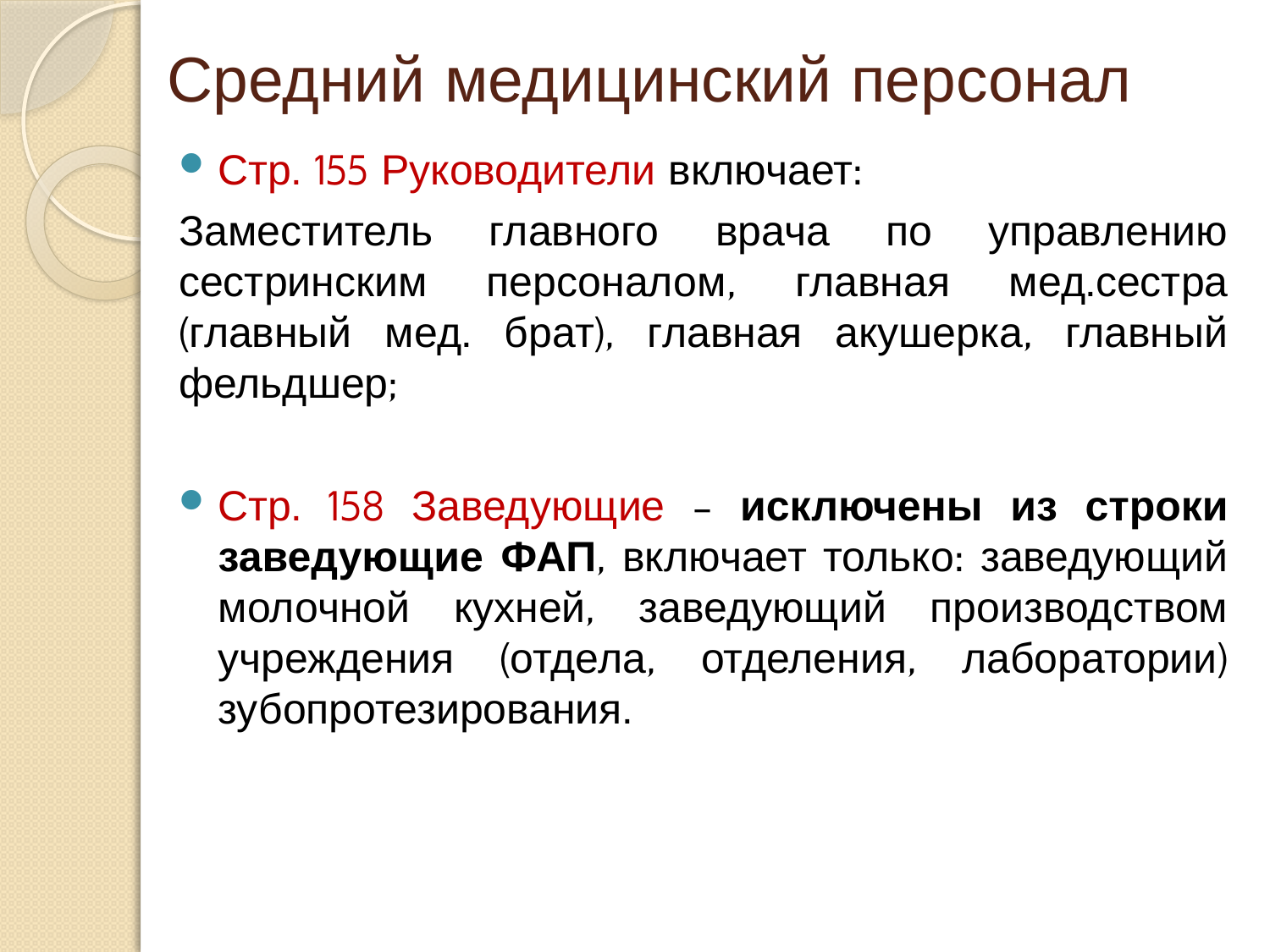

# Средний медицинский персонал
Стр. 155 Руководители включает:
Заместитель главного врача по управлению сестринским персоналом, главная мед.сестра (главный мед. брат), главная акушерка, главный фельдшер;

Стр. 158 Заведующие – исключены из строки заведующие ФАП, включает только: заведующий молочной кухней, заведующий производством учреждения (отдела, отделения, лаборатории) зубопротезирования.